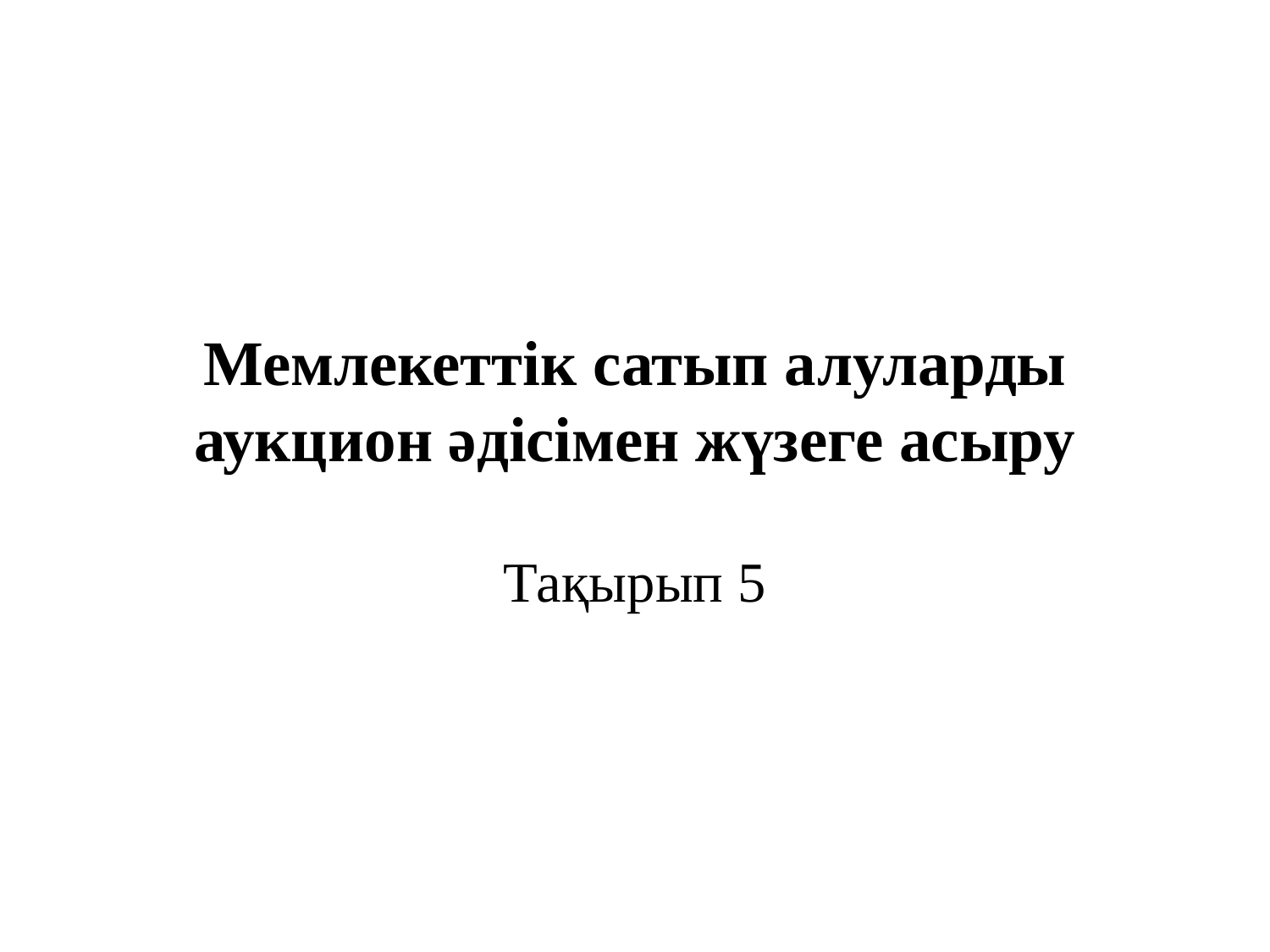

# Мемлекеттік сатып алуларды аукцион әдісімен жүзеге асыру
Тақырып 5